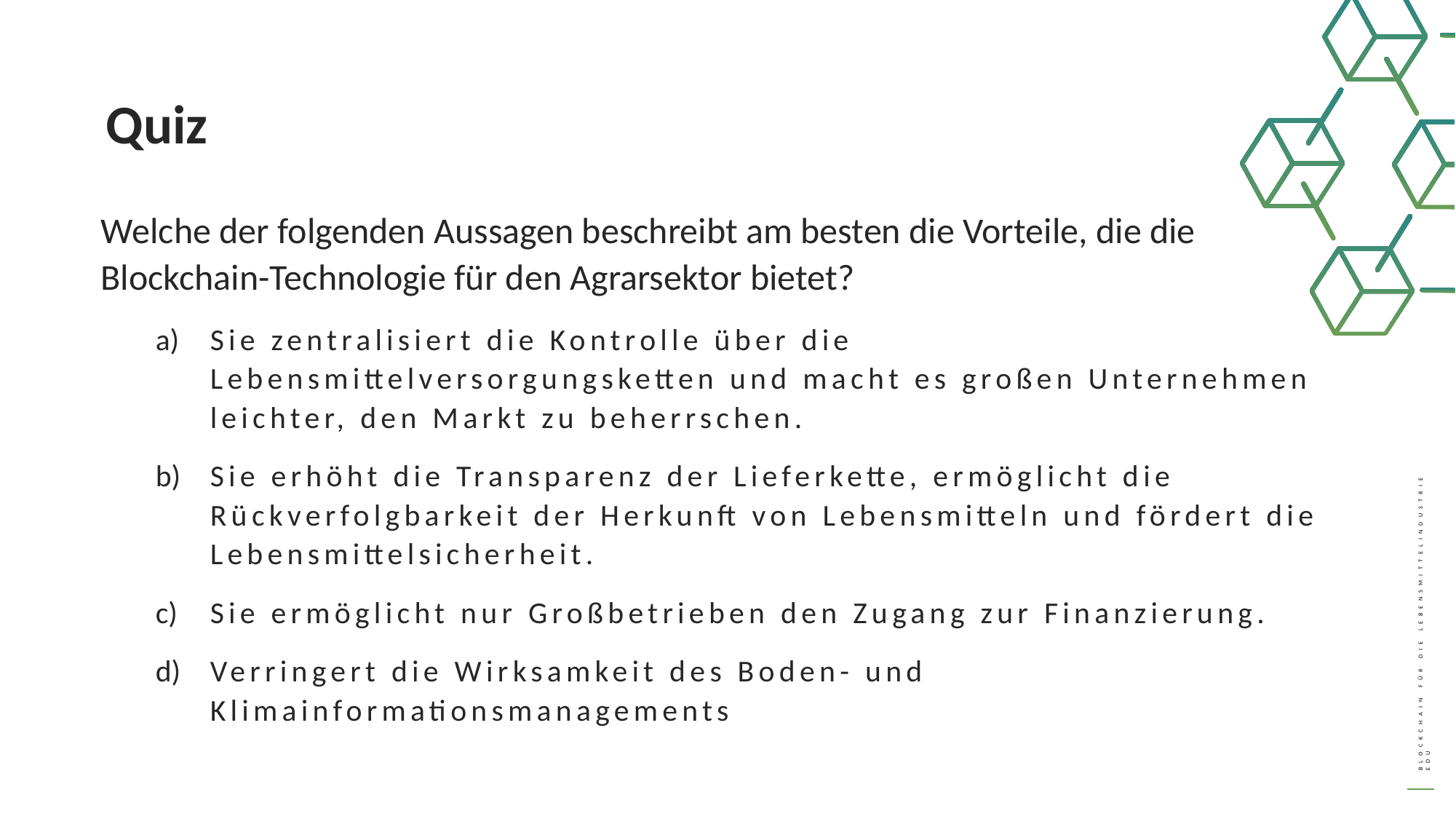

Quiz
Welche der folgenden Aussagen beschreibt am besten die Vorteile, die die Blockchain-Technologie für den Agrarsektor bietet?
Sie zentralisiert die Kontrolle über die Lebensmittelversorgungsketten und macht es großen Unternehmen leichter, den Markt zu beherrschen.
Sie erhöht die Transparenz der Lieferkette, ermöglicht die Rückverfolgbarkeit der Herkunft von Lebensmitteln und fördert die Lebensmittelsicherheit.
Sie ermöglicht nur Großbetrieben den Zugang zur Finanzierung.
Verringert die Wirksamkeit des Boden- und Klimainformationsmanagements